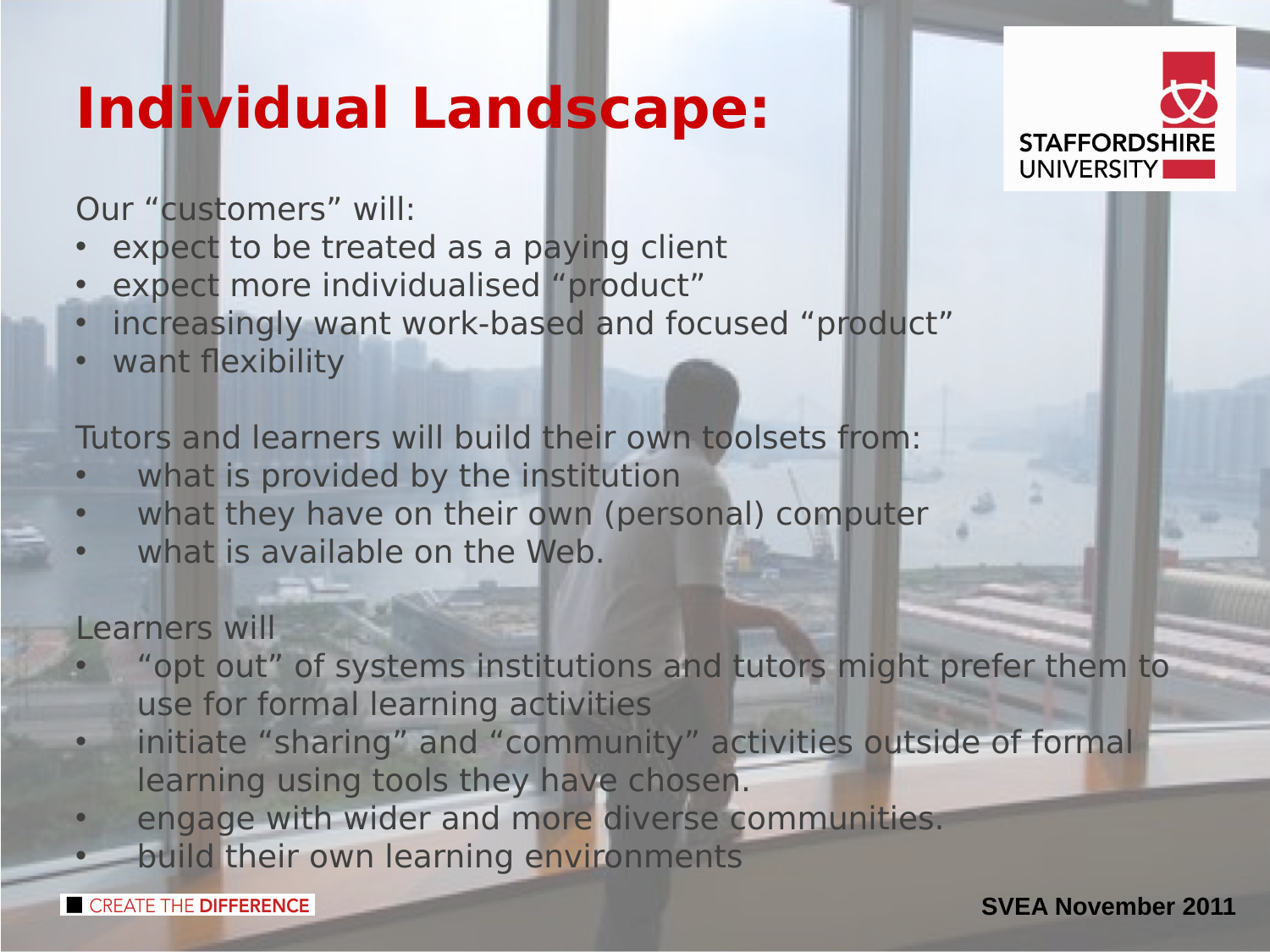

Individual Landscape:
Our “customers” will:
expect to be treated as a paying client
expect more individualised “product”
increasingly want work-based and focused “product”
want flexibility

Tutors and learners will build their own toolsets from:
what is provided by the institution
what they have on their own (personal) computer
what is available on the Web.

Learners will
“opt out” of systems institutions and tutors might prefer them to use for formal learning activities
initiate “sharing” and “community” activities outside of formal learning using tools they have chosen.
engage with wider and more diverse communities.
build their own learning environments

SVEA November 2011